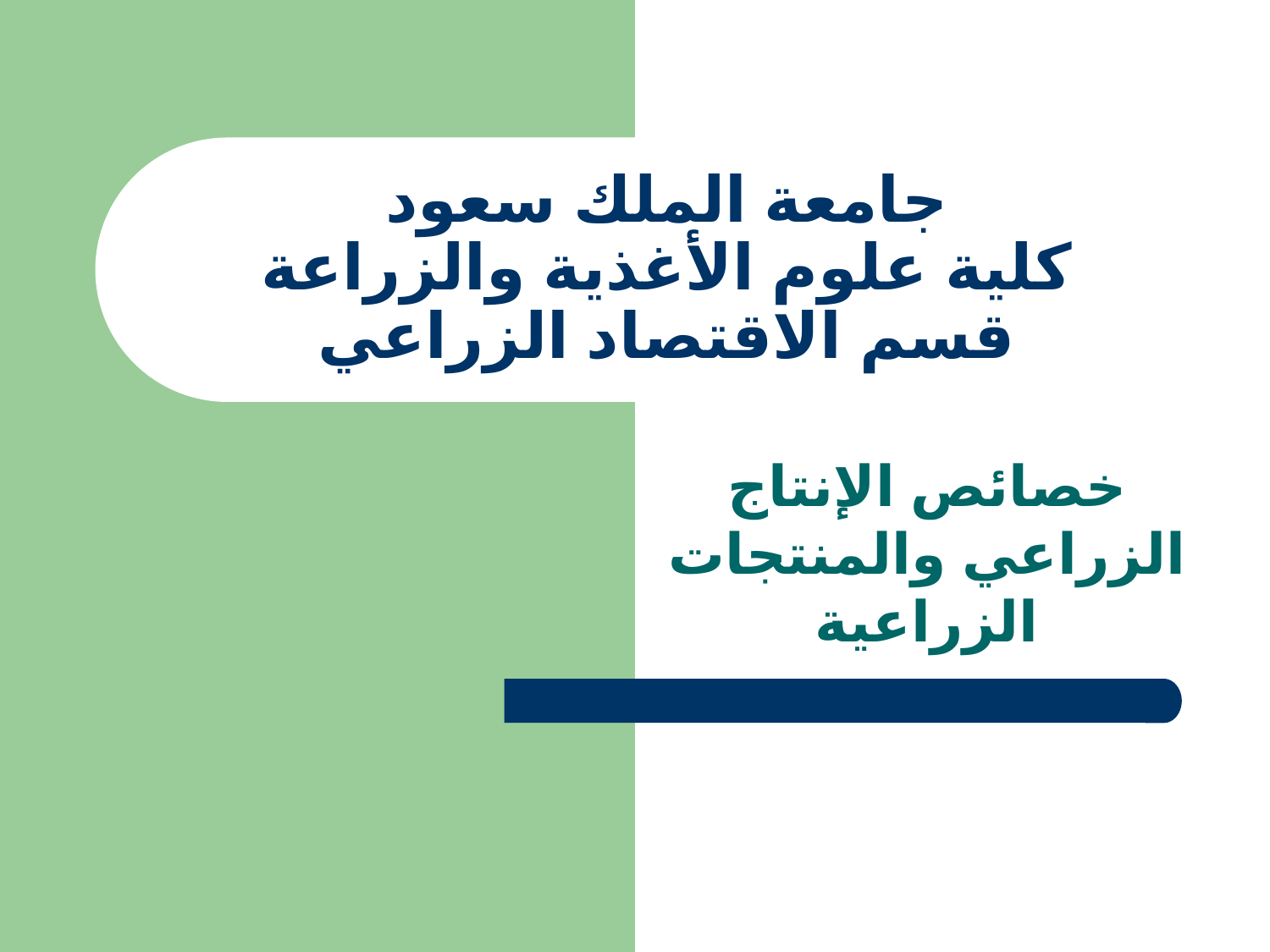

# جامعة الملك سعود كلية علوم الأغذية والزراعة قسم الاقتصاد الزراعي
خصائص الإنتاج الزراعي والمنتجات الزراعية